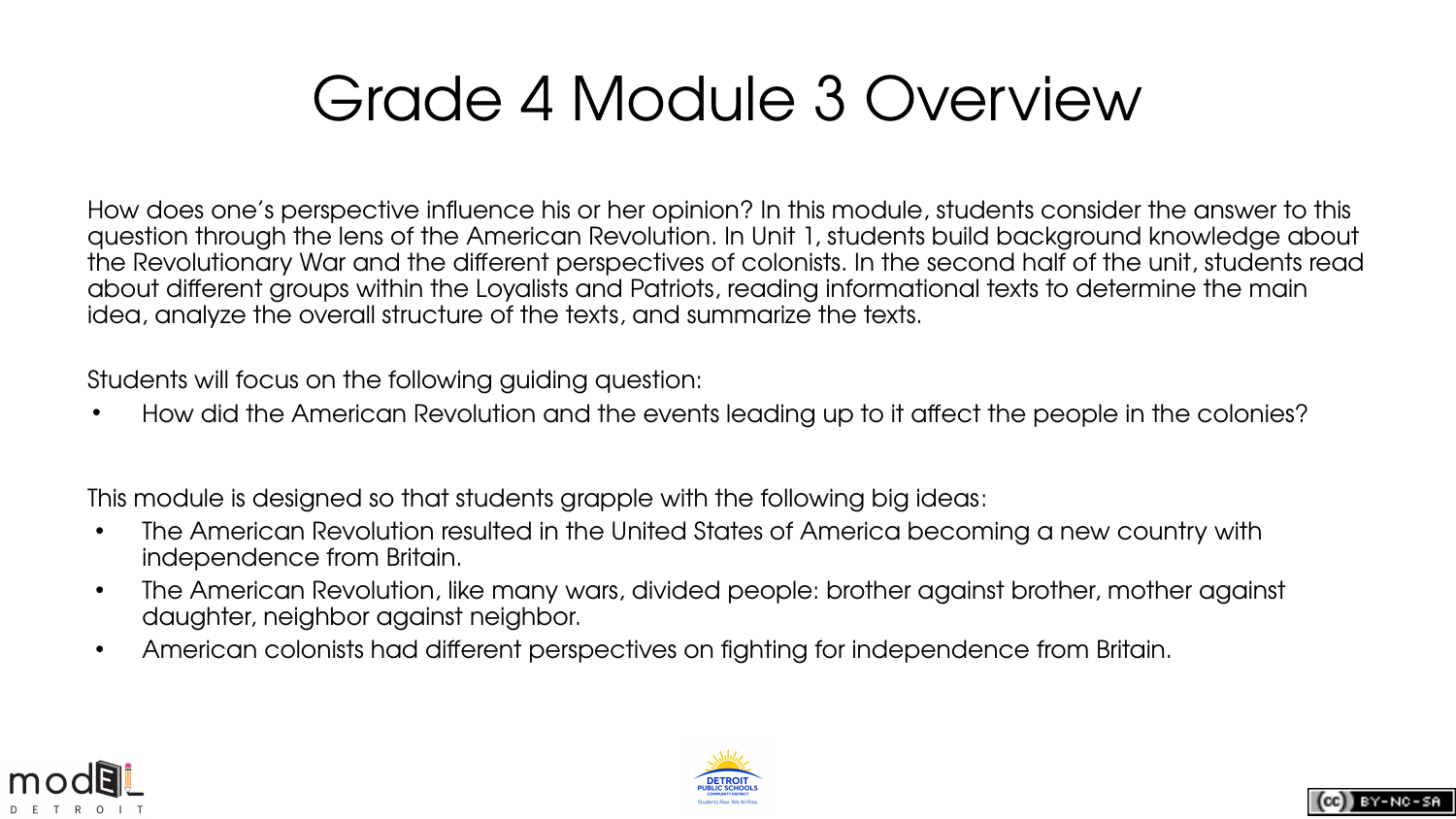

# Grade 4 Module 3 Overview
How does one’s perspective influence his or her opinion? In this module, students consider the answer to this question through the lens of the American Revolution. In Unit 1, students build background knowledge about the Revolutionary War and the different perspectives of colonists. In the second half of the unit, students read about different groups within the Loyalists and Patriots, reading informational texts to determine the main idea, analyze the overall structure of the texts, and summarize the texts.

Students will focus on the following guiding question:
How did the American Revolution and the events leading up to it affect the people in the colonies?
This module is designed so that students grapple with the following big ideas:
The American Revolution resulted in the United States of America becoming a new country with independence from Britain.
The American Revolution, like many wars, divided people: brother against brother, mother against daughter, neighbor against neighbor.
American colonists had different perspectives on fighting for independence from Britain.